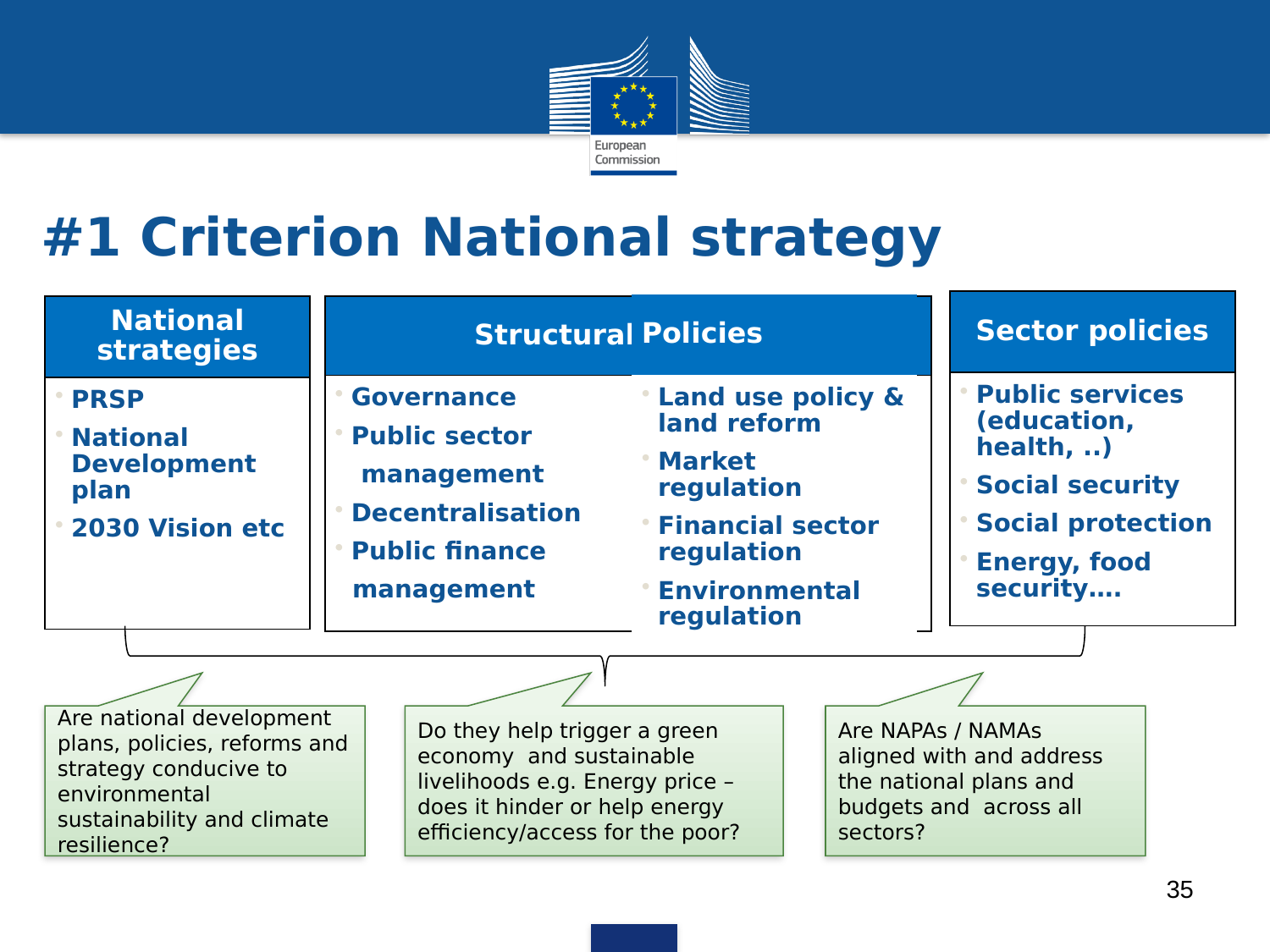

#1 Criterion National strategy
| Sector policies |
| --- |
| Public services (education, health, ..) Social security Social protection Energy, food security…. |
| Policies |
| --- |
| Land use policy & land reform Market regulation Financial sector regulation Environmental regulation |
| National strategies |
| --- |
| PRSP National Development plan 2030 Vision etc |
| Structural licies (1) |
| --- |
| Governance Public sector management Decentralisation Public finance management |
Are national development plans, policies, reforms and strategy conducive to environmental  sustainability and climate resilience?
Do they help trigger a green economy  and sustainable livelihoods e.g. Energy price – does it hinder or help energy efficiency/access for the poor?
Are NAPAs / NAMAs  aligned with and address  the national plans and budgets and  across all sectors?
35